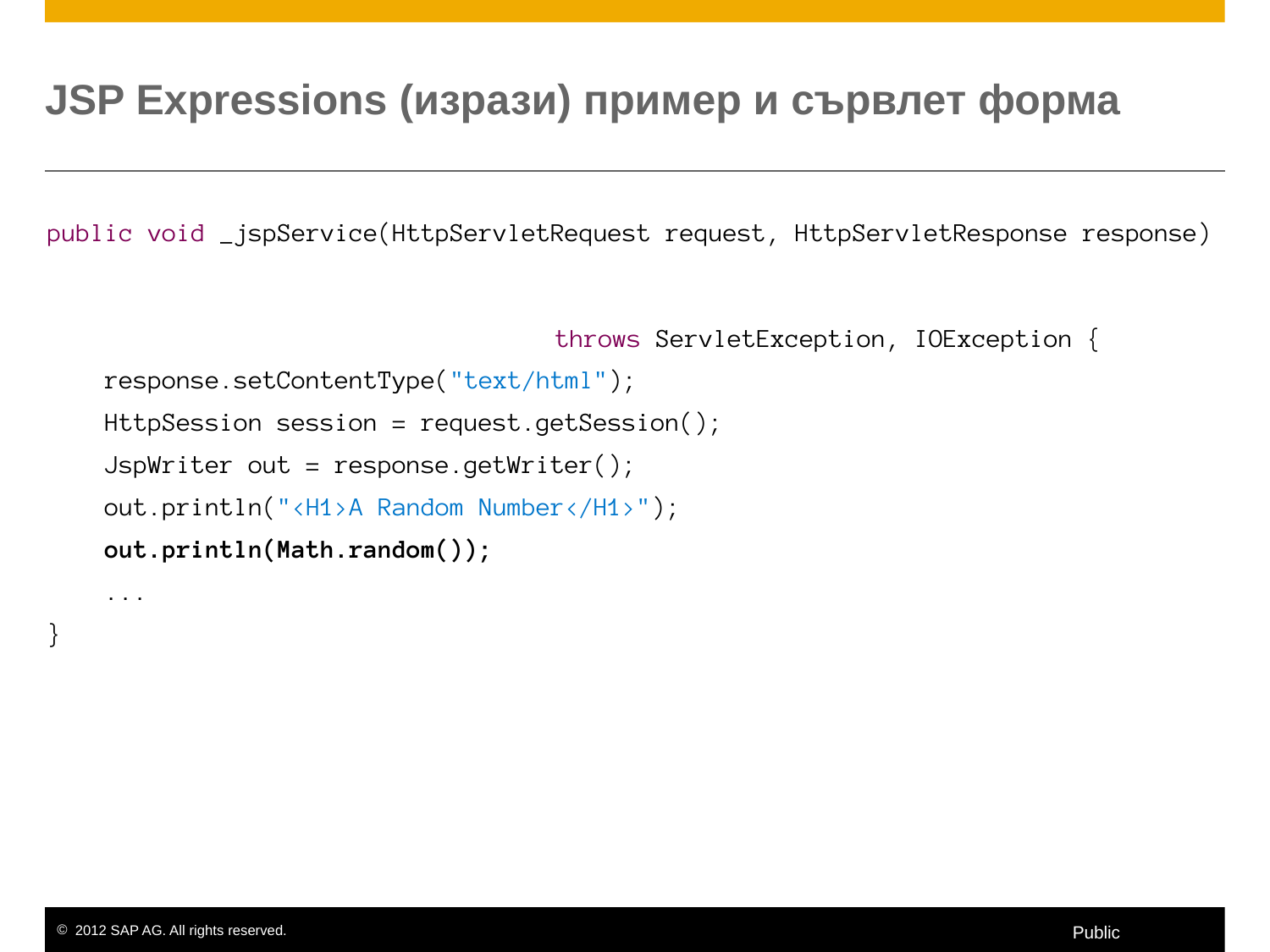

# JSP Expressions (изрази) пример и сървлет форма
public void _jspService(HttpServletRequest request, HttpServletResponse response)
				throws ServletException, IOException {
    response.setContentType("text/html");
    HttpSession session = request.getSession();
    JspWriter out = response.getWriter();
    out.println("<H1>A Random Number</H1>");
    out.println(Math.random());
    ...
}